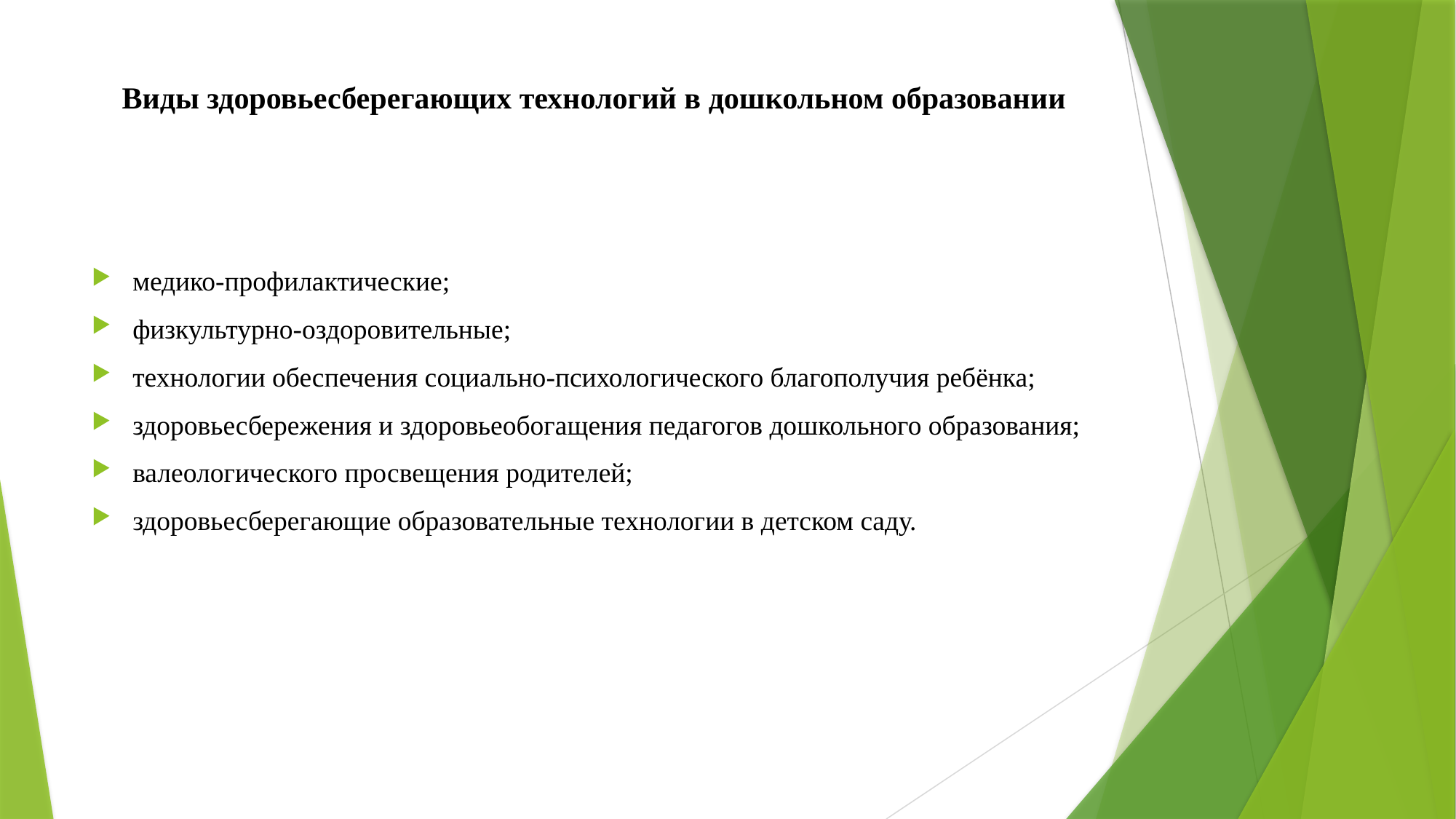

# Виды здоровьесберегающих технологий в дошкольном образовании
медико-профилактические;
физкультурно-оздоровительные;
технологии обеспечения социально-психологического благополучия ребёнка;
здоровьесбережения и здоровьеобогащения педагогов дошкольного образования;
валеологического просвещения родителей;
здоровьесберегающие образовательные технологии в детском саду.